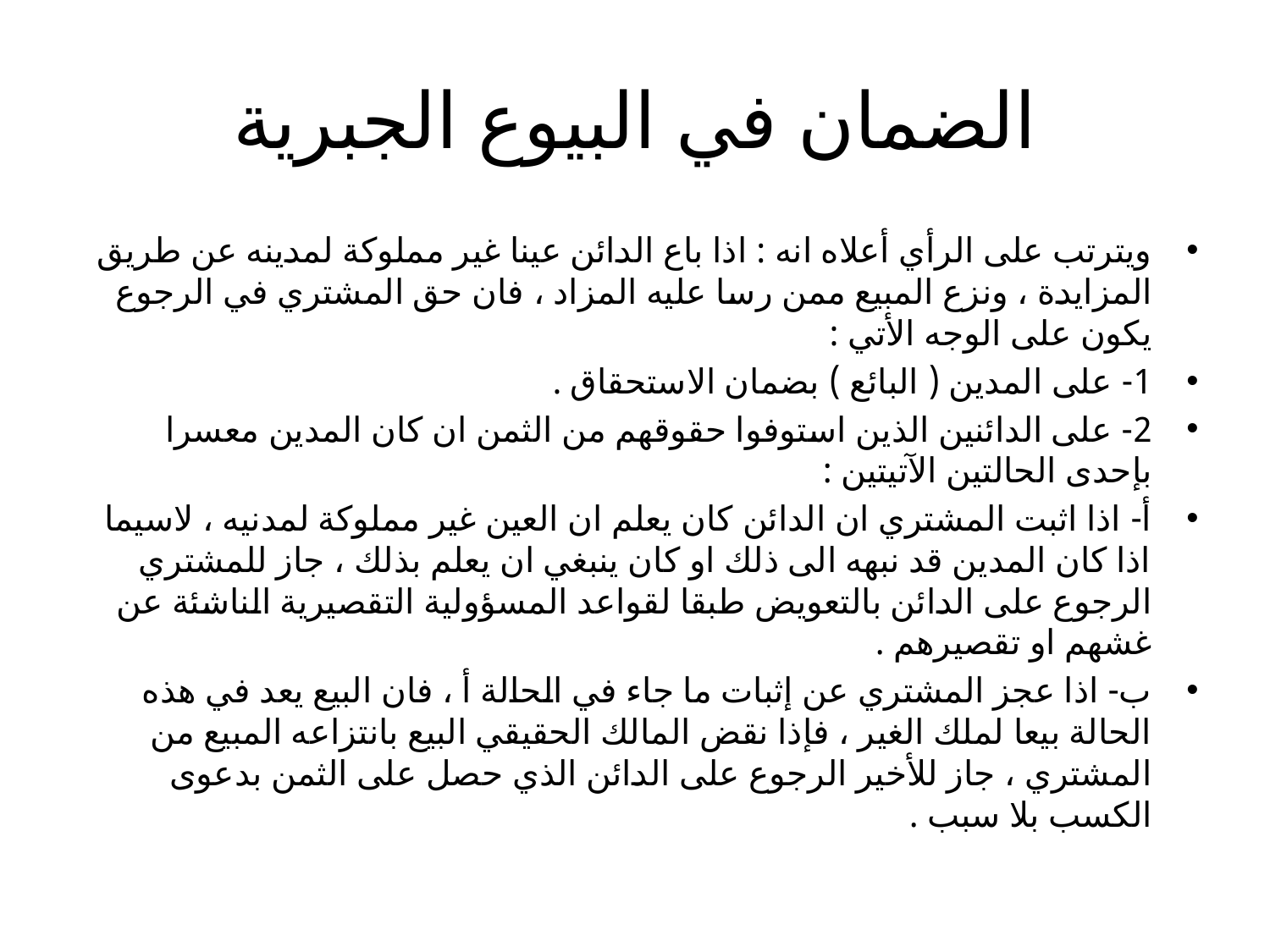

# الضمان في البيوع الجبرية
ويترتب على الرأي أعلاه انه : اذا باع الدائن عينا غير مملوكة لمدينه عن طريق المزايدة ، ونزع المبيع ممن رسا عليه المزاد ، فان حق المشتري في الرجوع يكون على الوجه الأتي :
1- على المدين ( البائع ) بضمان الاستحقاق .
2- على الدائنين الذين استوفوا حقوقهم من الثمن ان كان المدين معسرا بإحدى الحالتين الآتيتين :
أ- اذا اثبت المشتري ان الدائن كان يعلم ان العين غير مملوكة لمدنيه ، لاسيما اذا كان المدين قد نبهه الى ذلك او كان ينبغي ان يعلم بذلك ، جاز للمشتري الرجوع على الدائن بالتعويض طبقا لقواعد المسؤولية التقصيرية الناشئة عن غشهم او تقصيرهم .
ب- اذا عجز المشتري عن إثبات ما جاء في الحالة أ ، فان البيع يعد في هذه الحالة بيعا لملك الغير ، فإذا نقض المالك الحقيقي البيع بانتزاعه المبيع من المشتري ، جاز للأخير الرجوع على الدائن الذي حصل على الثمن بدعوى الكسب بلا سبب .